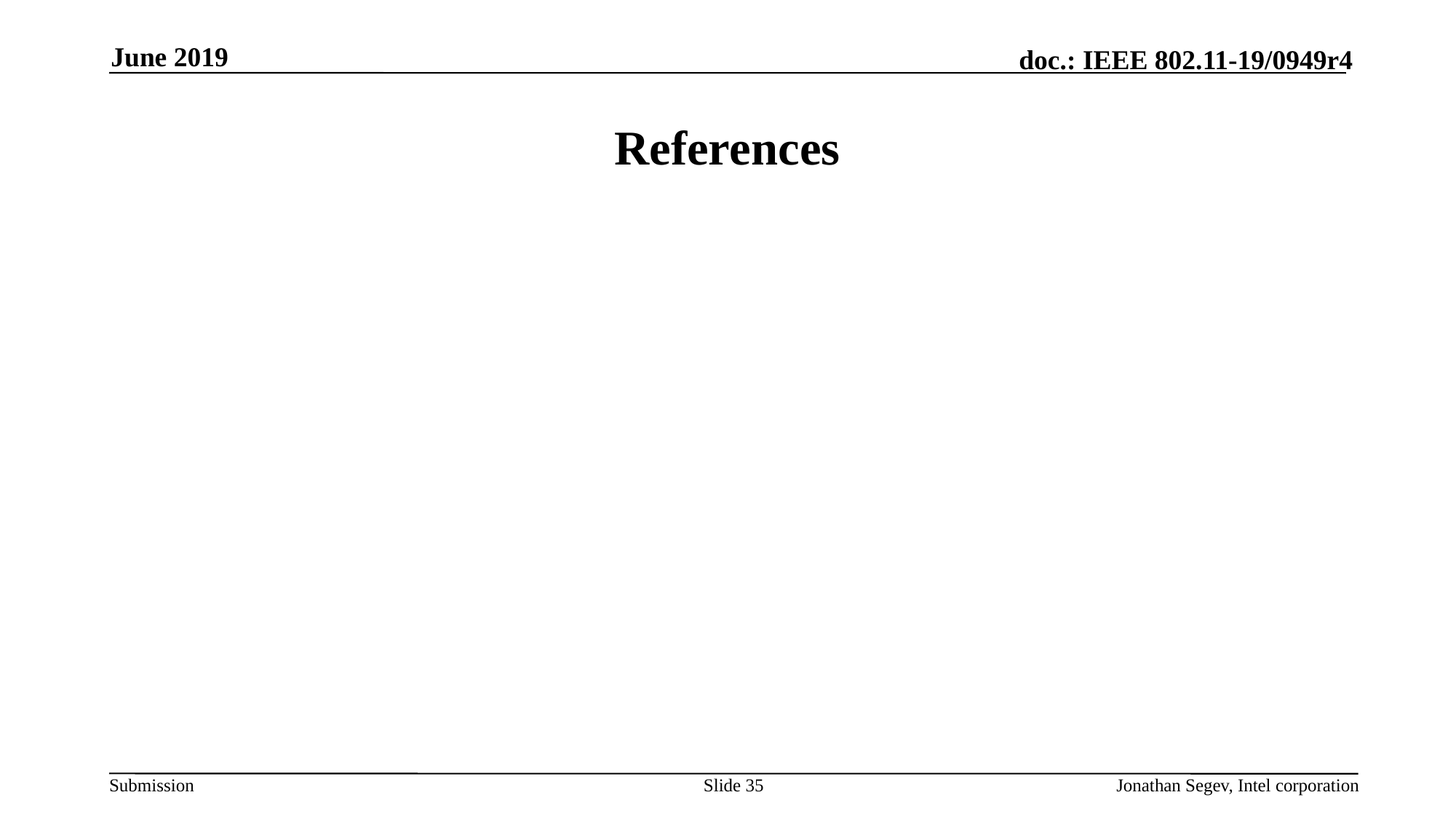

June 2019
# References

Slide 35
Jonathan Segev, Intel corporation